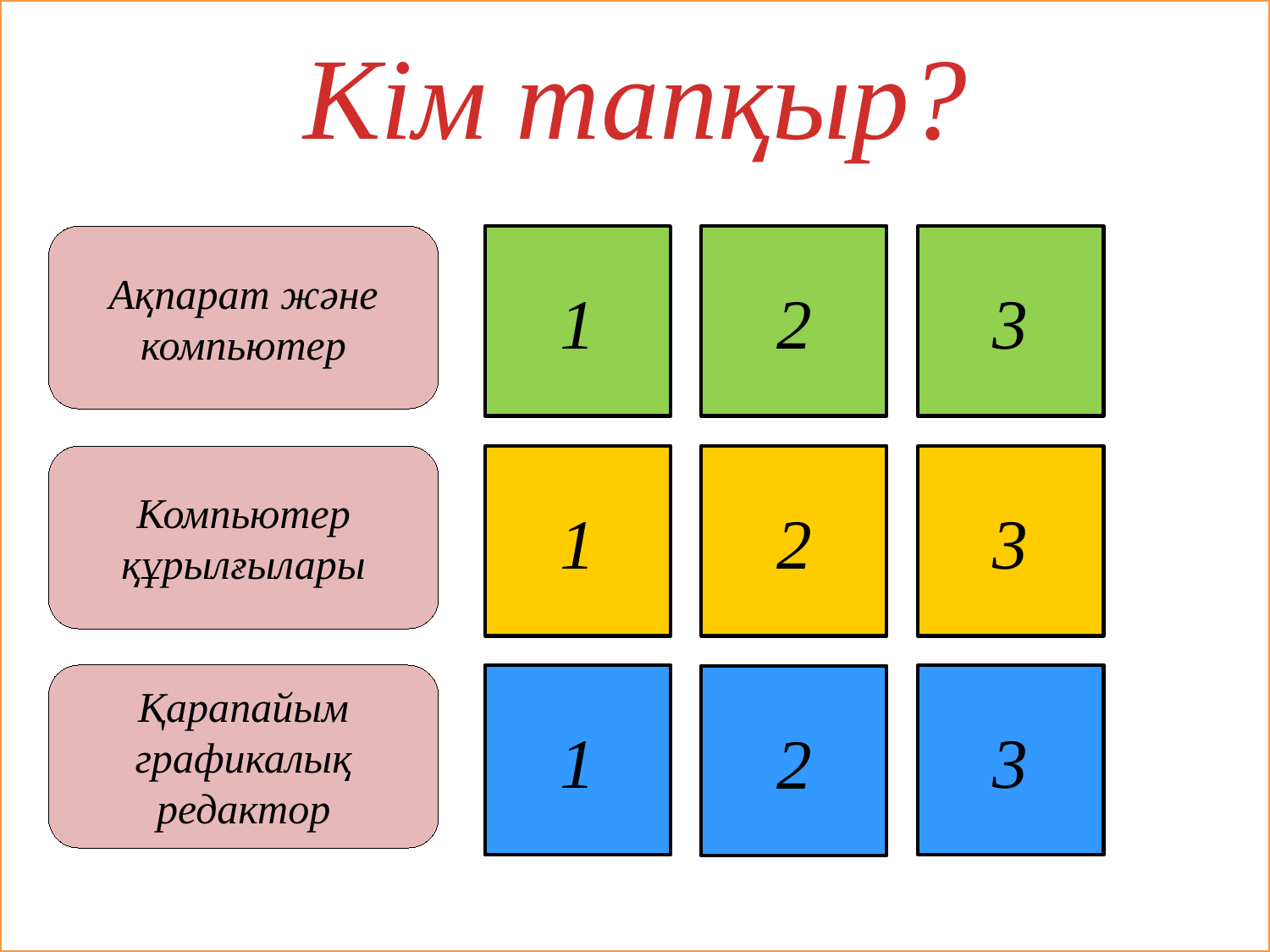

Кім тапқыр?

Ақпарат және компьютер

1
2
3

Компьютер құрылғылары

1
2
3
Қарапайым графикалық редактор
1
3
2